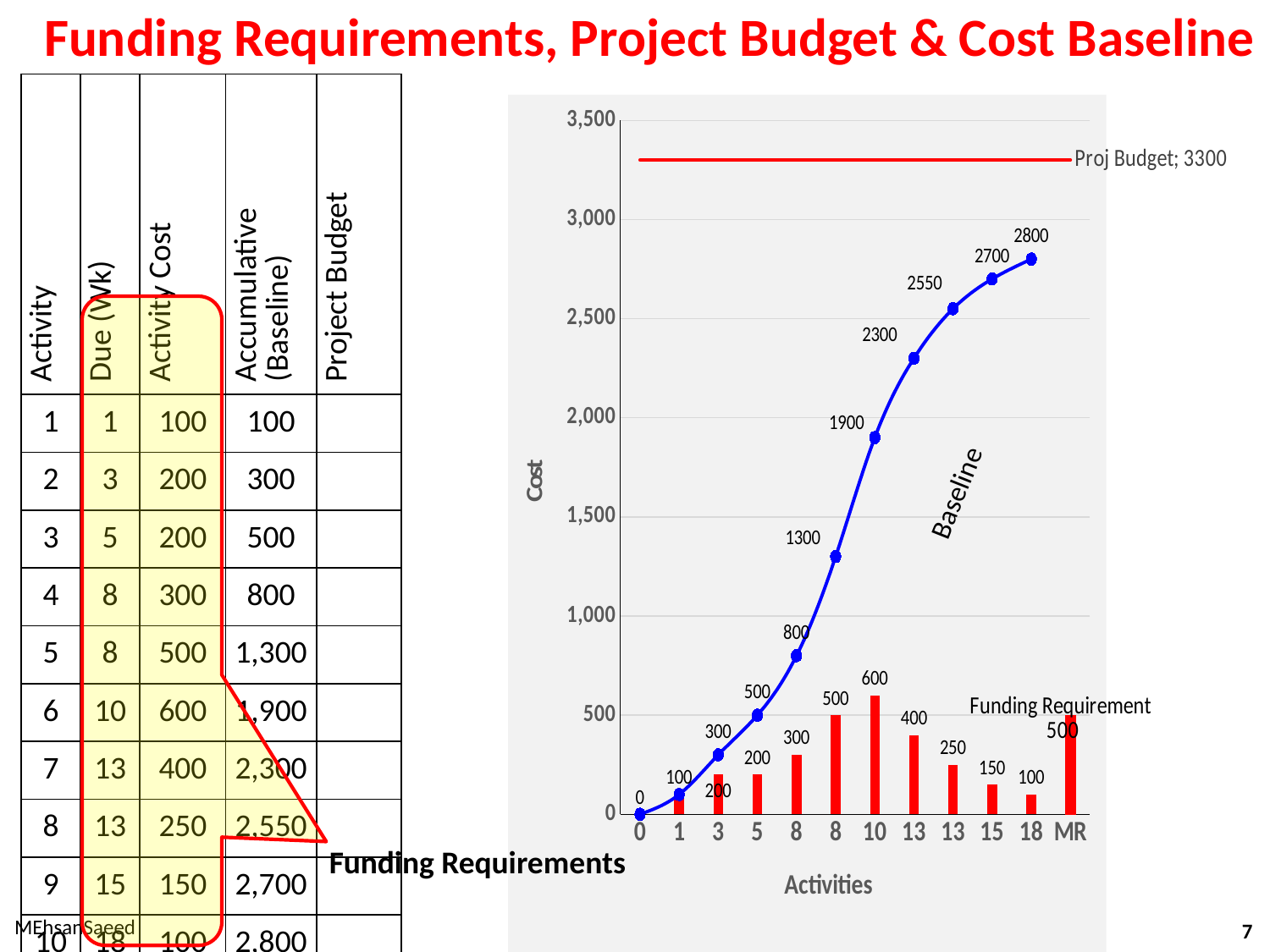

# Funding Requirements, Project Budget & Cost Baseline
| Activity | Due (Wk) | Activity Cost | Accumulative (Baseline) | Project Budget |
| --- | --- | --- | --- | --- |
| 1 | 1 | 100 | 100 |  |
| 2 | 3 | 200 | 300 |  |
| 3 | 5 | 200 | 500 |  |
| 4 | 8 | 300 | 800 |  |
| 5 | 8 | 500 | 1,300 |  |
| 6 | 10 | 600 | 1,900 |  |
| 7 | 13 | 400 | 2,300 |  |
| 8 | 13 | 250 | 2,550 |  |
| 9 | 15 | 150 | 2,700 |  |
| 10 | 18 | 100 | 2,800 |  |
| MR |  | 500 |  | 3,300 |

### Chart

| Category | Funding Requirement | Baseline | Proj Budget |
|---|---|---|---|
| 0 | 0.0 | 0.0 | 3300.0 |
| 1 | 100.0 | 100.0 | 3300.0 |
| 3 | 200.0 | 300.0 | 3300.0 |
| 5 | 200.0 | 500.0 | 3300.0 |
| 8 | 300.0 | 800.0 | 3300.0 |
| 8 | 500.0 | 1300.0 | 3300.0 |
| 10 | 600.0 | 1900.0 | 3300.0 |
| 13 | 400.0 | 2300.0 | 3300.0 |
| 13 | 250.0 | 2550.0 | 3300.0 |
| 15 | 150.0 | 2700.0 | 3300.0 |
| 18 | 100.0 | 2800.0 | 3300.0 |
| MR | 500.0 | None | 3300.0 |
Funding Requirements
Baseline
MEhsanSaeed
7